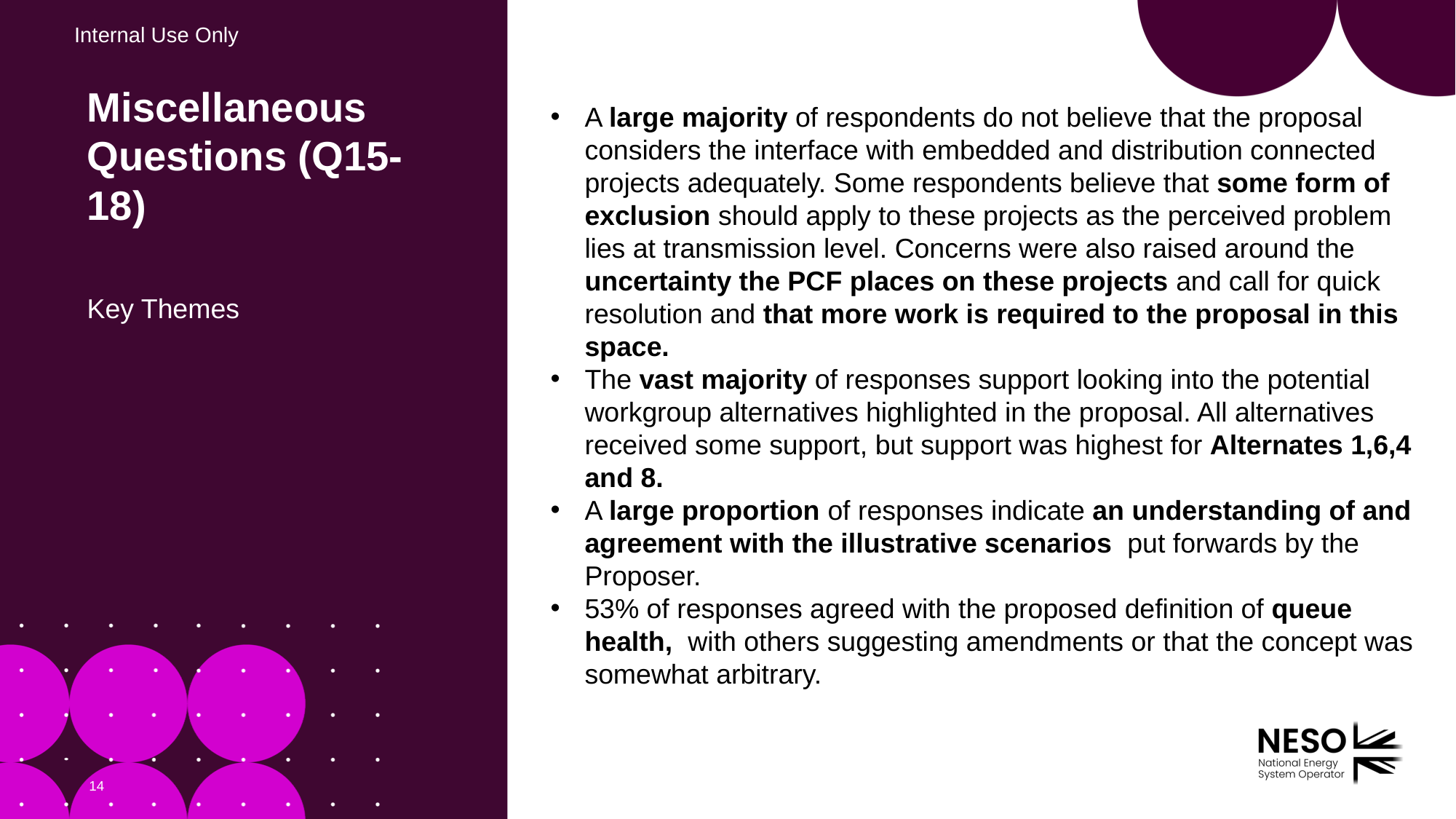

# Miscellaneous Questions (Q15-18)
A large majority of respondents do not believe that the proposal considers the interface with embedded and distribution connected projects adequately. Some respondents believe that some form of exclusion should apply to these projects as the perceived problem lies at transmission level. Concerns were also raised around the uncertainty the PCF places on these projects and call for quick resolution and that more work is required to the proposal in this space.
The vast majority of responses support looking into the potential workgroup alternatives highlighted in the proposal. All alternatives received some support, but support was highest for Alternates 1,6,4 and 8.
A large proportion of responses indicate an understanding of and agreement with the illustrative scenarios  put forwards by the Proposer.
53% of responses agreed with the proposed definition of queue health,  with others suggesting amendments or that the concept was somewhat arbitrary.

Key Themes